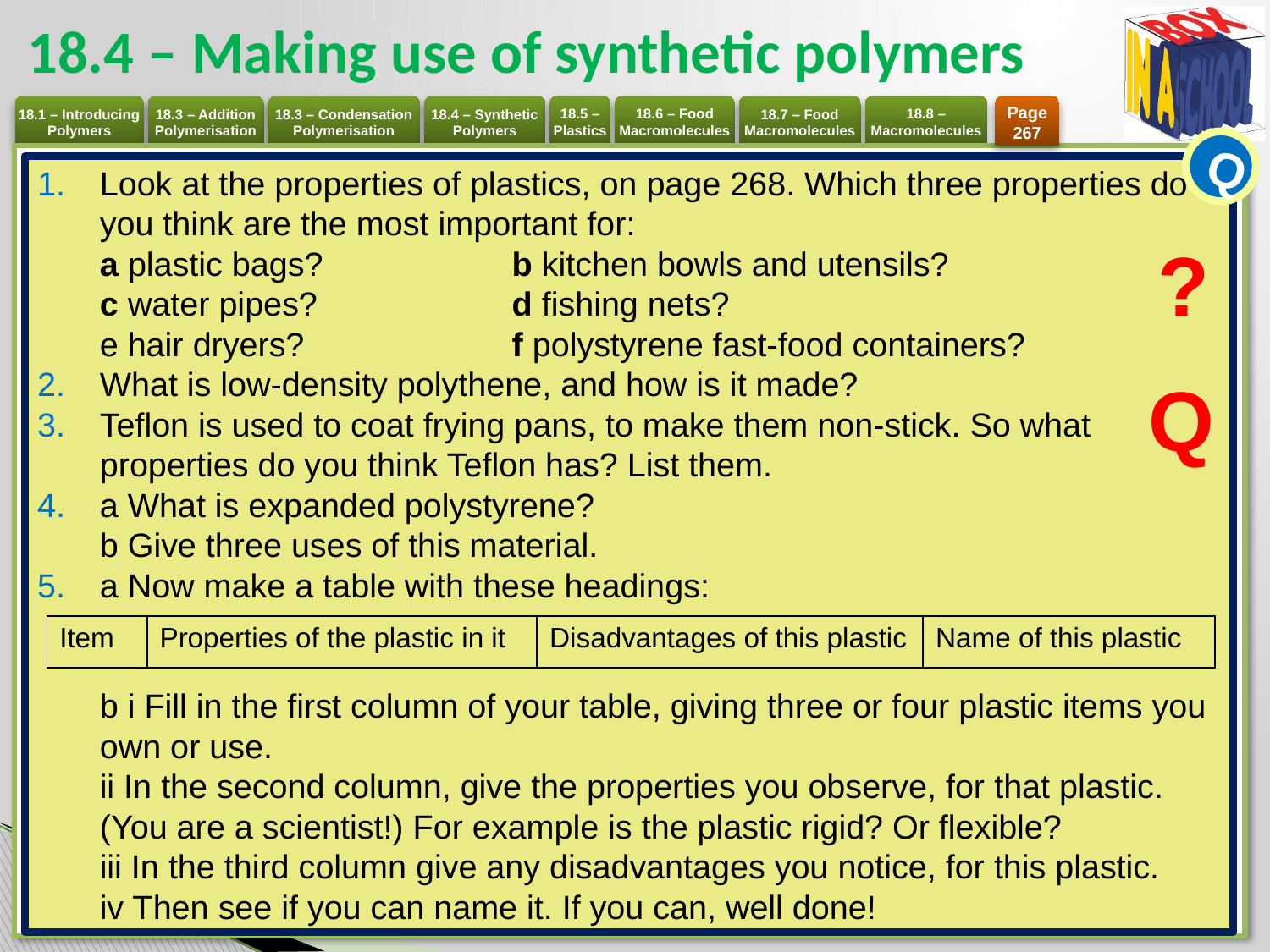

# 18.4 – Making use of synthetic polymers
Page 267
Q
Look at the properties of plastics, on page 268. Which three properties do you think are the most important for:
a plastic bags? 	b kitchen bowls and utensils?
c water pipes? 	d fishing nets?
e hair dryers? 	f polystyrene fast-food containers?
What is low-density polythene, and how is it made?
Teflon is used to coat frying pans, to make them non-stick. So what properties do you think Teflon has? List them.
a What is expanded polystyrene?
b Give three uses of this material.
a Now make a table with these headings:
b i Fill in the first column of your table, giving three or four plastic items you own or use.
ii In the second column, give the properties you observe, for that plastic. (You are a scientist!) For example is the plastic rigid? Or flexible?
iii In the third column give any disadvantages you notice, for this plastic.
iv Then see if you can name it. If you can, well done!
?
Q
| Item | Properties of the plastic in it | Disadvantages of this plastic | Name of this plastic |
| --- | --- | --- | --- |